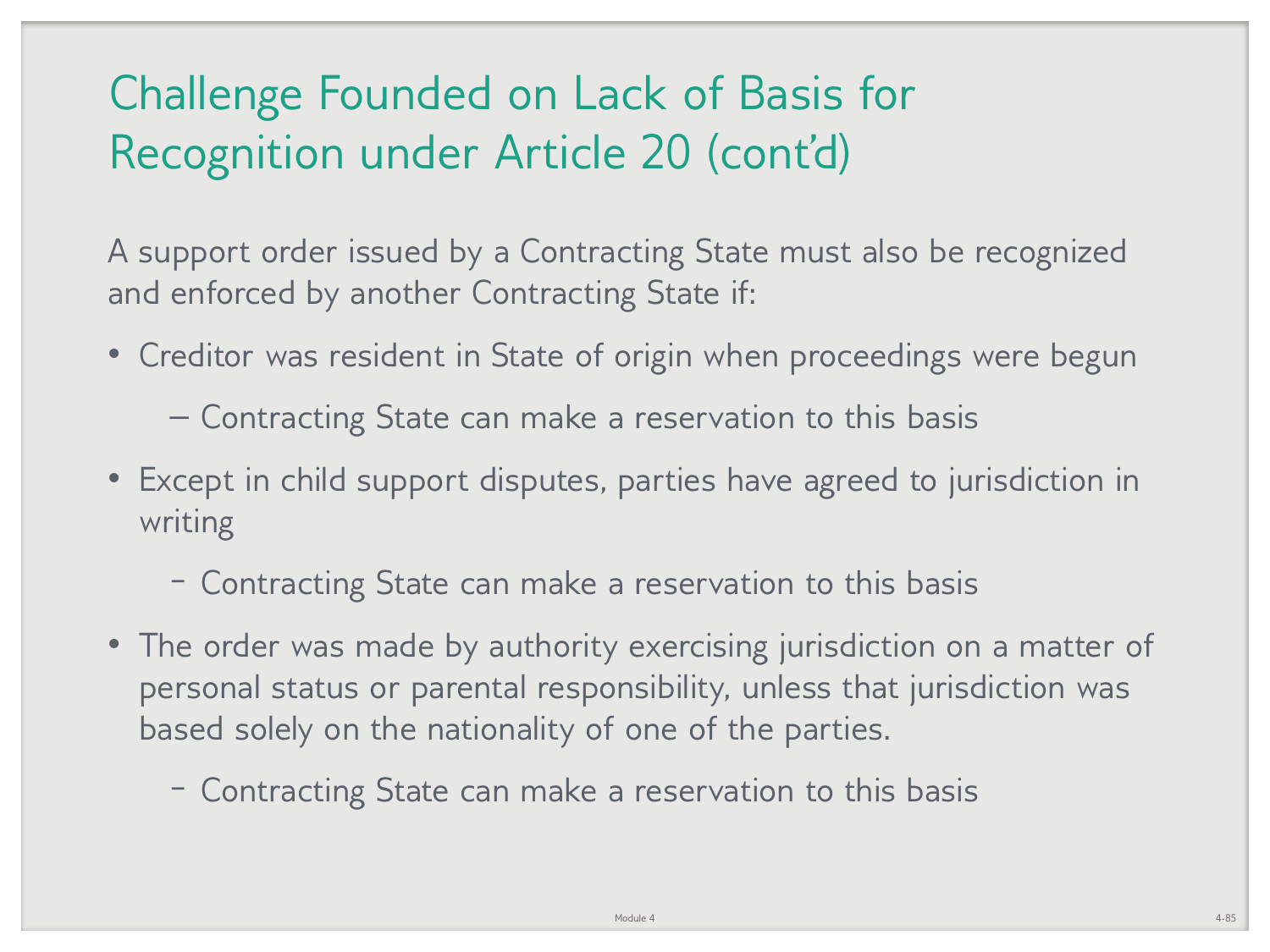

# Challenge Founded on Lack of Basis for Recognition under Article 20 (cont’d)
A support order issued by a Contracting State must also be recognized and enforced by another Contracting State if:
Creditor was resident in State of origin when proceedings were begun
Contracting State can make a reservation to this basis
Except in child support disputes, parties have agreed to jurisdiction in writing
Contracting State can make a reservation to this basis
The order was made by authority exercising jurisdiction on a matter of personal status or parental responsibility, unless that jurisdiction was based solely on the nationality of one of the parties.
Contracting State can make a reservation to this basis

Module 4
4-85